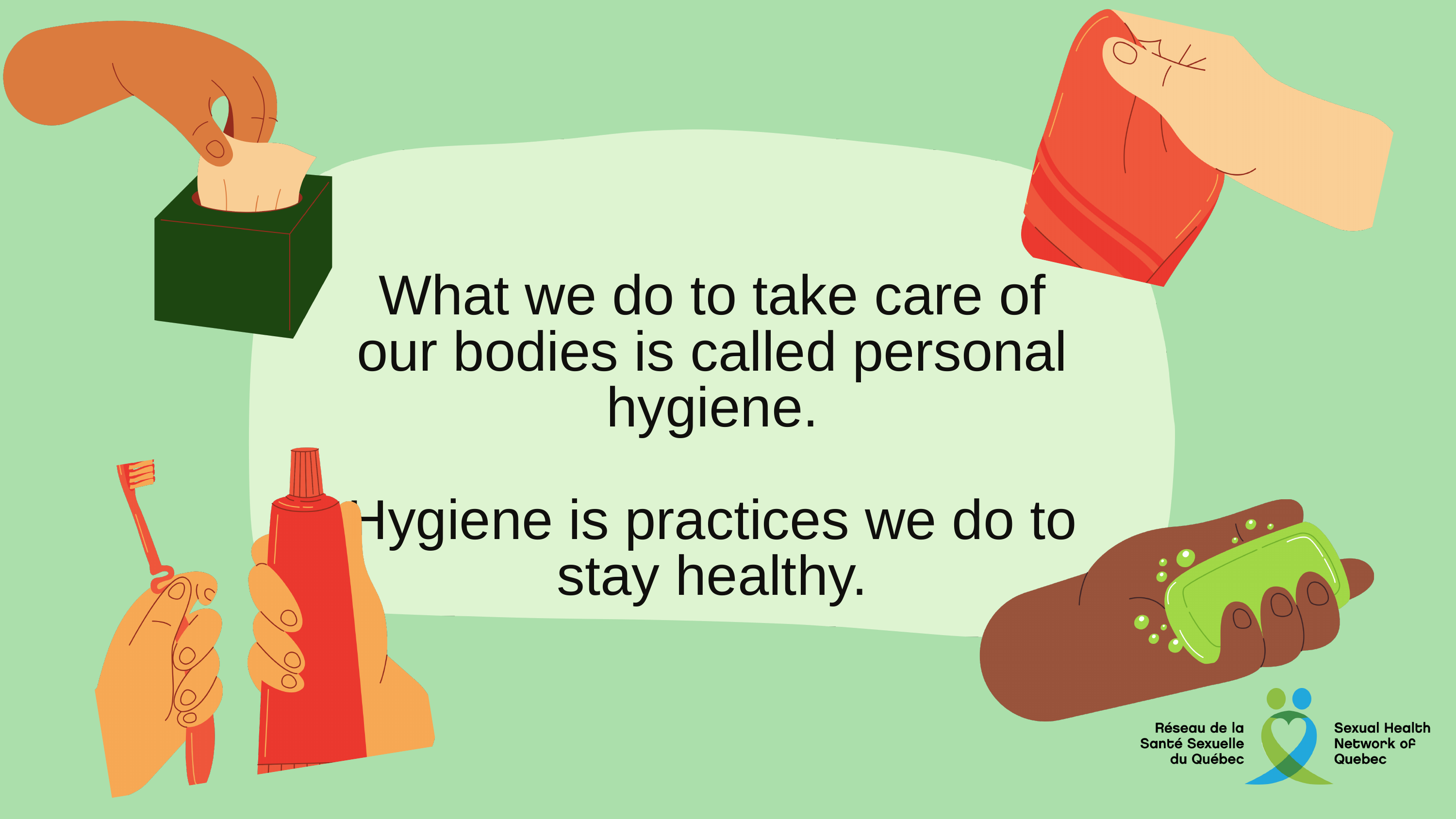

What we do to take care of our bodies is called personal hygiene.

Hygiene is practices we do to stay healthy.